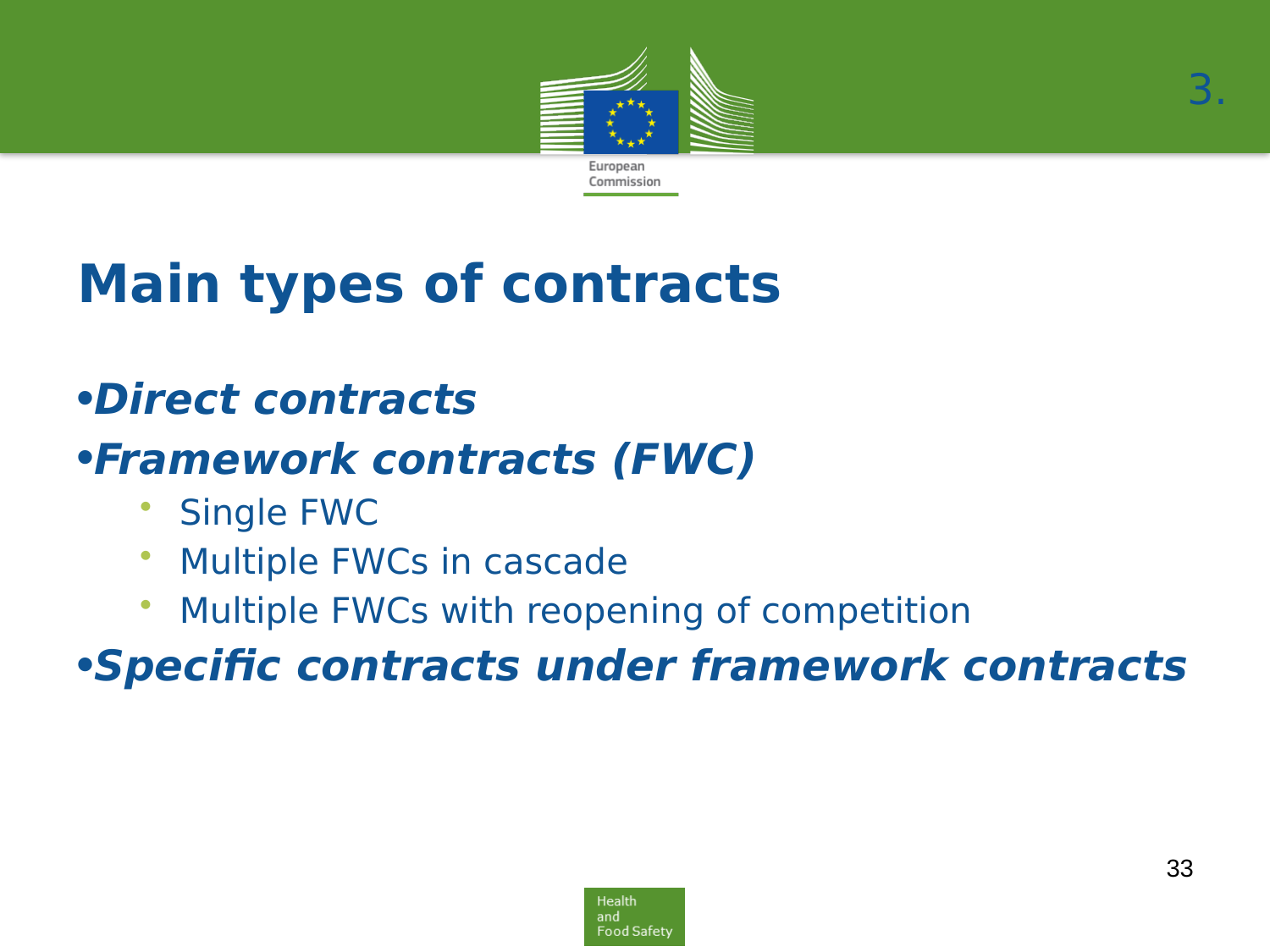

3.
# Main types of contracts
Direct contracts
Framework contracts (FWC)
Single FWC
Multiple FWCs in cascade
Multiple FWCs with reopening of competition
Specific contracts under framework contracts
33